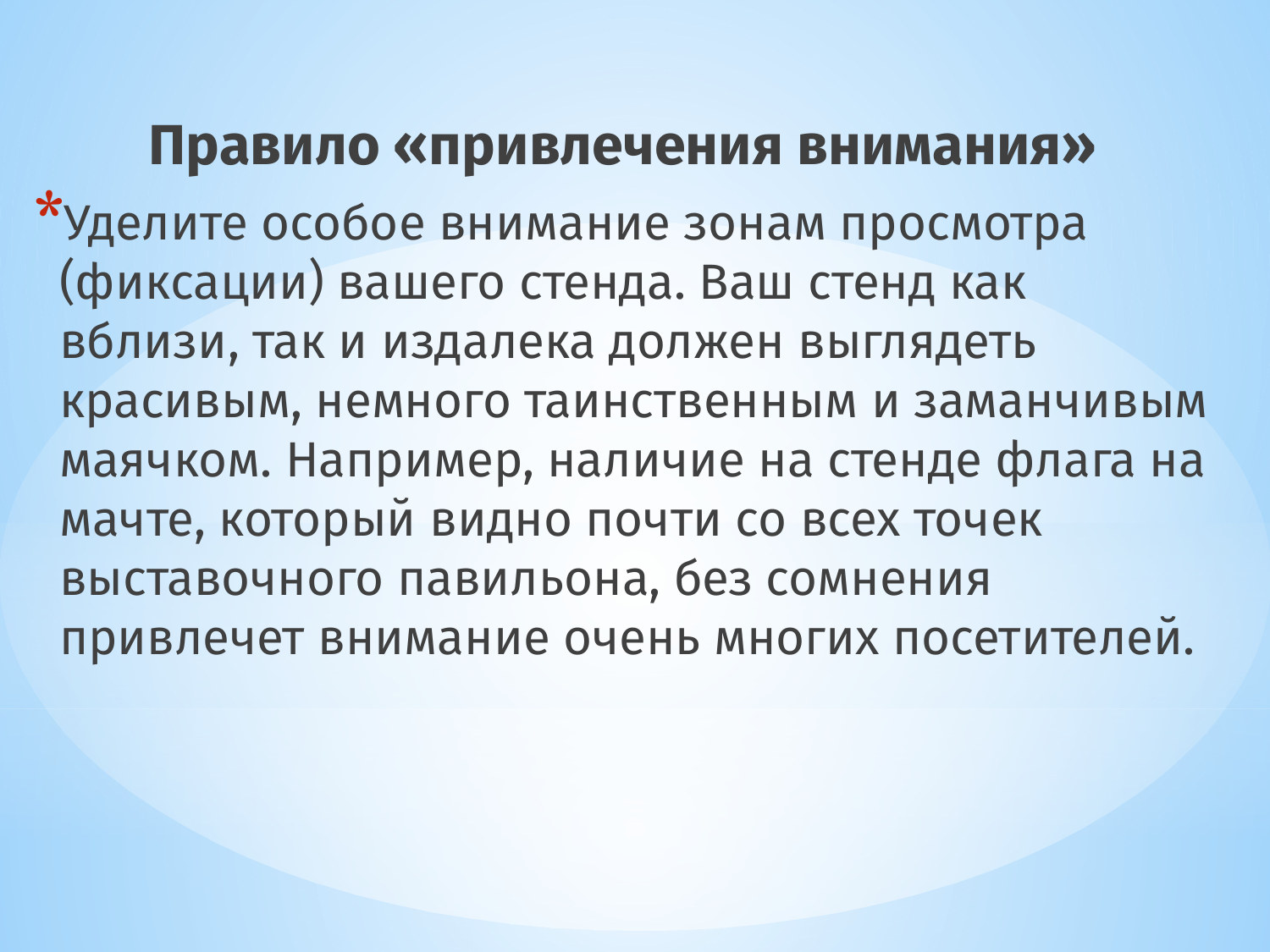

Правило «привлечения внимания»
Уделите особое внимание зонам просмотра (фиксации) вашего стенда. Ваш стенд как вблизи, так и издалека должен выглядеть красивым, немного таинственным и заманчивым маячком. Например, наличие на стенде флага на мачте, который видно почти со всех точек выставочного павильона, без сомнения привлечет внимание очень многих посетителей.

#